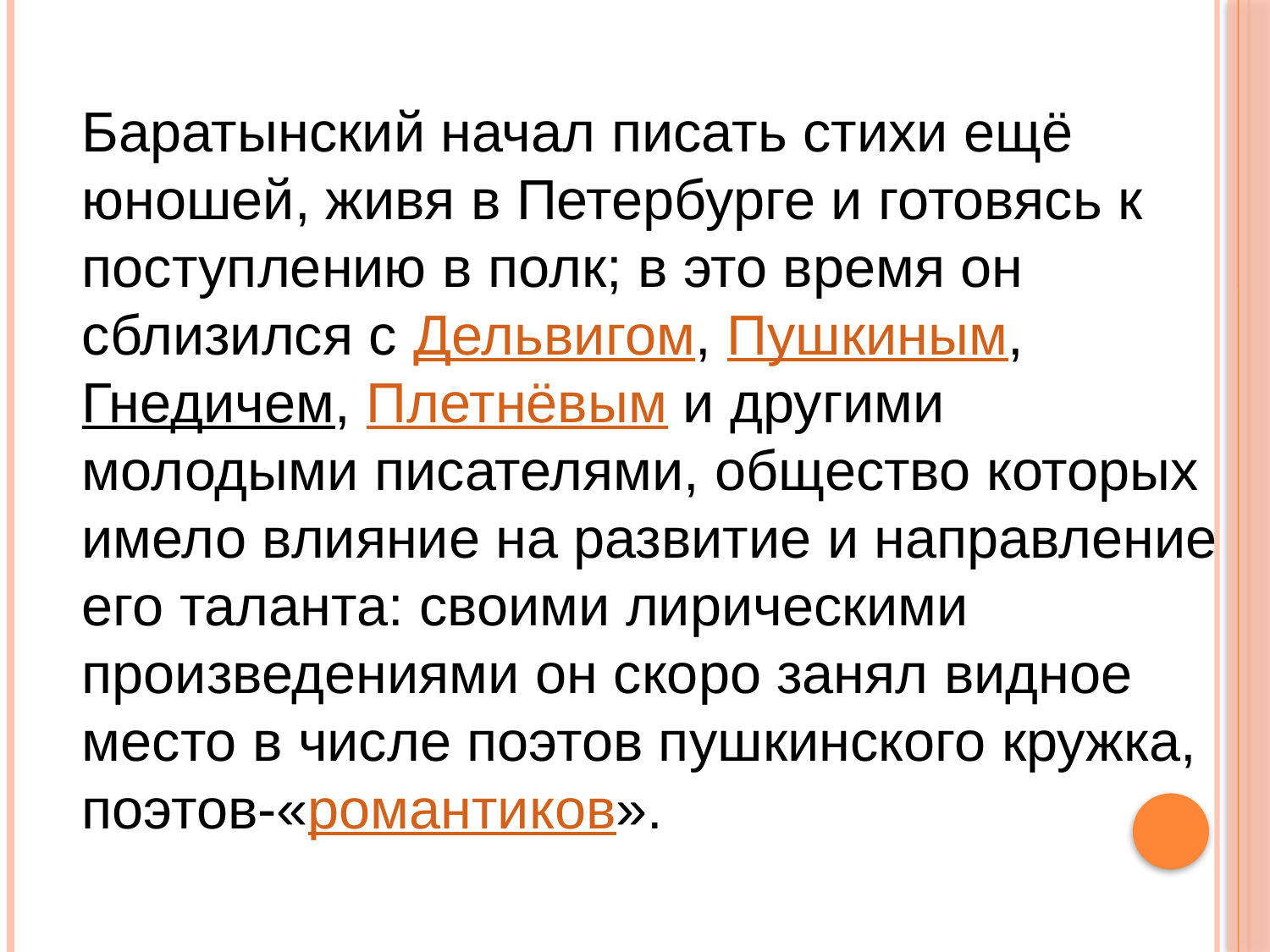

Баратынский начал писать стихи ещё юношей, живя в Петербурге и готовясь к поступлению в полк; в это время он сблизился с Дельвигом, Пушкиным, Гнедичем, Плетнёвым и другими молодыми писателями, общество которых имело влияние на развитие и направление его таланта: своими лирическими произведениями он скоро занял видное место в числе поэтов пушкинского кружка, поэтов-«романтиков».